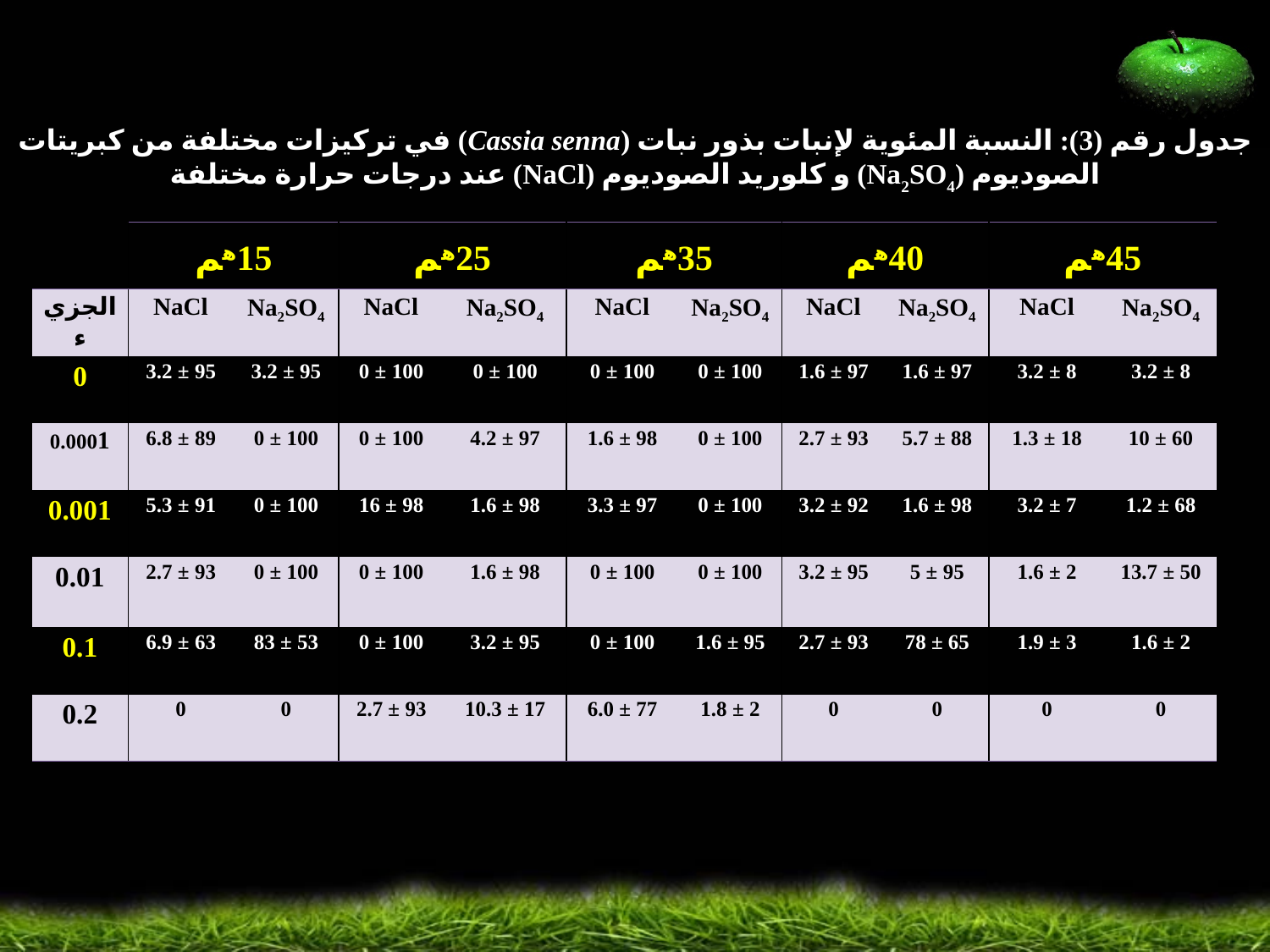

جدول رقم (3): النسبة المئوية لإنبات بذور نبات (Cassia senna) في تركيزات مختلفة من كبريتات الصوديوم (Na2SO4) و كلوريد الصوديوم (NaCl) عند درجات حرارة مختلفة
|  | 15هم |  | 25هم |  | 35هم |  | 40هم |  | 45هم |  |
| --- | --- | --- | --- | --- | --- | --- | --- | --- | --- | --- |
| الجزيء | NaCl | Na2SO4 | NaCl | Na2SO4 | NaCl | Na2SO4 | NaCl | Na2SO4 | NaCl | Na2SO4 |
| 0 | 95 ± 3.2 | 95 ± 3.2 | 100 ± 0 | 100 ± 0 | 100 ± 0 | 100 ± 0 | 97 ± 1.6 | 97 ± 1.6 | 8 ± 3.2 | 8 ± 3.2 |
| 0.0001 | 89 ± 6.8 | 100 ± 0 | 100 ± 0 | 97 ± 4.2 | 98 ± 1.6 | 100 ± 0 | 93 ± 2.7 | 88 ± 5.7 | 18 ± 1.3 | 60 ± 10 |
| 0.001 | 91 ± 5.3 | 100 ± 0 | 98 ± 16 | 98 ± 1.6 | 97 ± 3.3 | 100 ± 0 | 92 ± 3.2 | 98 ± 1.6 | 7 ± 3.2 | 68 ± 1.2 |
| 0.01 | 93 ± 2.7 | 100 ± 0 | 100 ± 0 | 98 ± 1.6 | 100 ± 0 | 100 ± 0 | 95 ± 3.2 | 95 ± 5 | 2 ± 1.6 | 50 ± 13.7 |
| 0.1 | 63 ± 6.9 | 53 ± 83 | 100 ± 0 | 95 ± 3.2 | 100 ± 0 | 95 ± 1.6 | 93 ± 2.7 | 65 ± 78 | 3 ± 1.9 | 2 ± 1.6 |
| 0.2 | 0 | 0 | 93 ± 2.7 | 17 ± 10.3 | 77 ± 6.0 | 2 ± 1.8 | 0 | 0 | 0 | 0 |